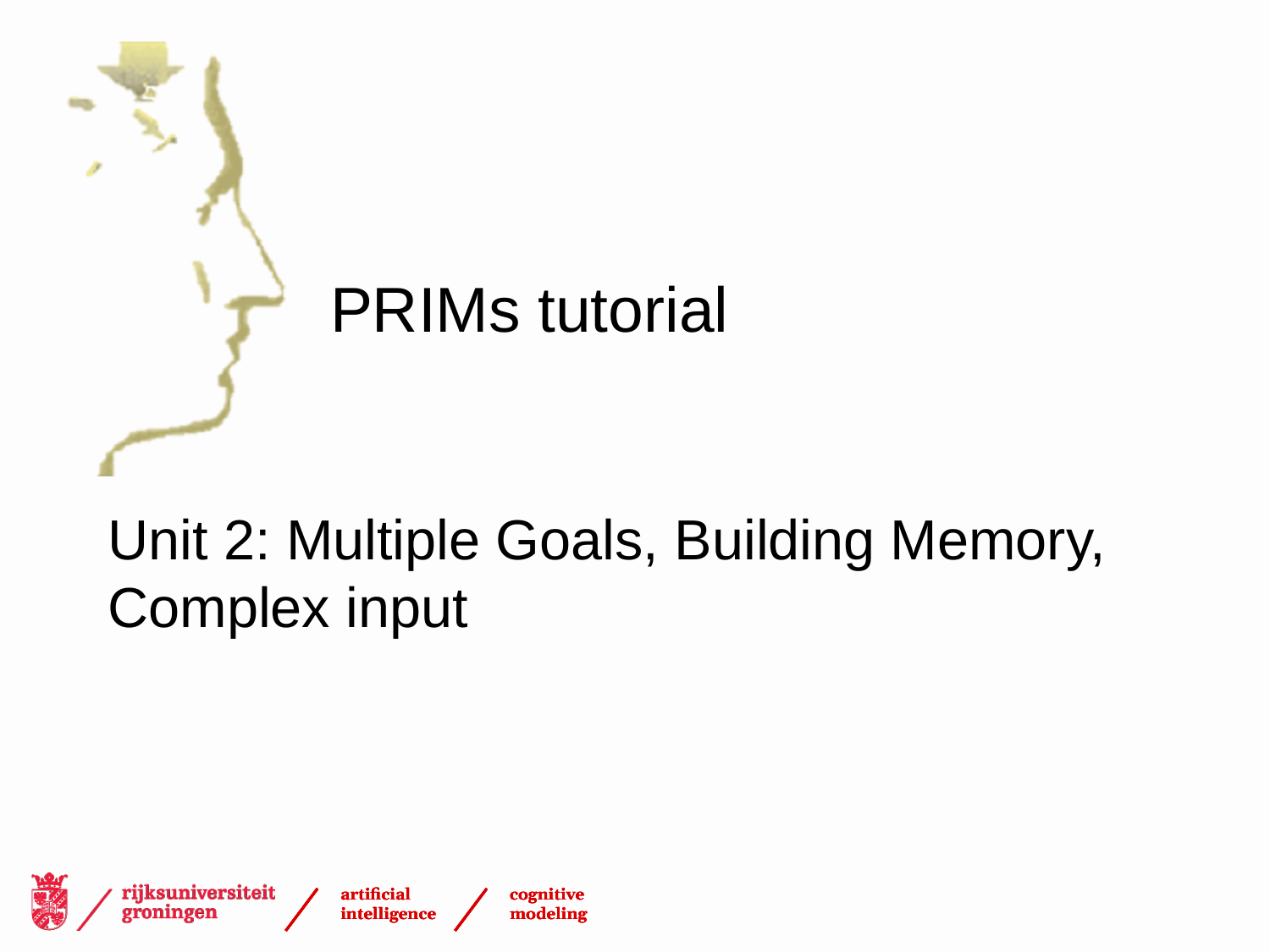

# PRIMs tutorial
Unit 2: Multiple Goals, Building Memory, Complex input